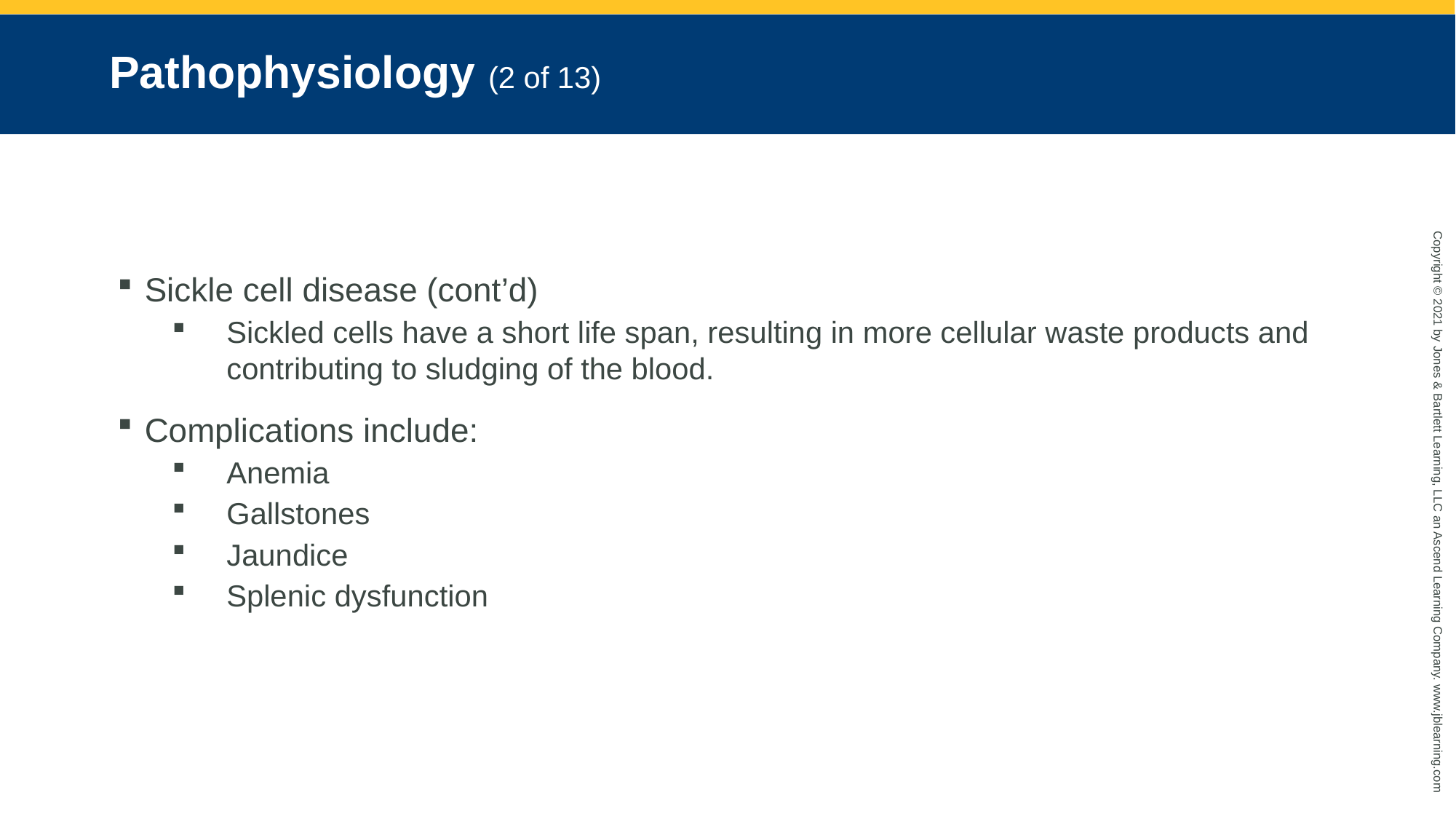

# Pathophysiology (2 of 13)
Sickle cell disease (cont’d)
Sickled cells have a short life span, resulting in more cellular waste products and contributing to sludging of the blood.
Complications include:
Anemia
Gallstones
Jaundice
Splenic dysfunction